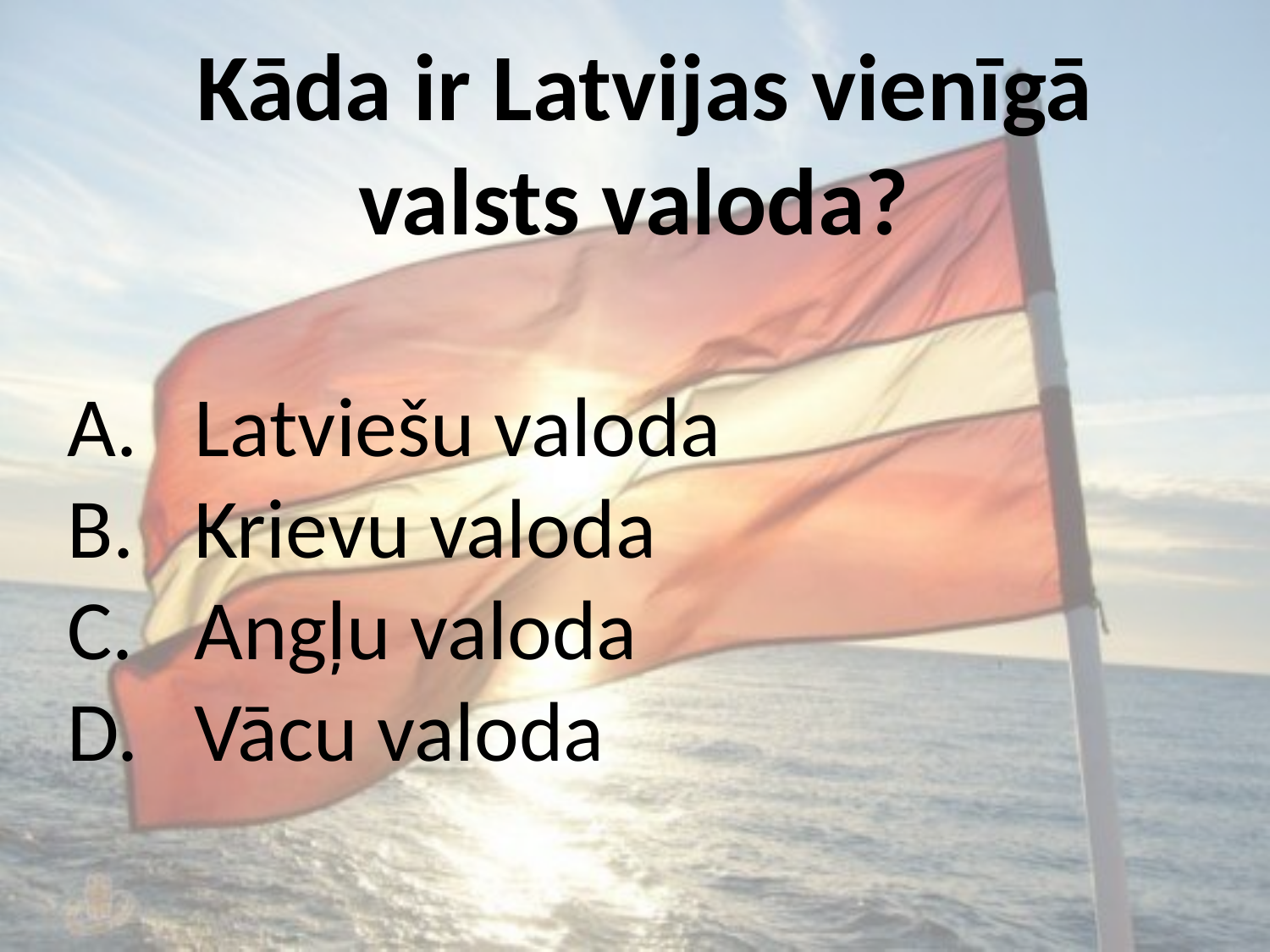

Kāda ir Latvijas vienīgā valsts valoda?
Latviešu valoda
Krievu valoda
Angļu valoda
Vācu valoda